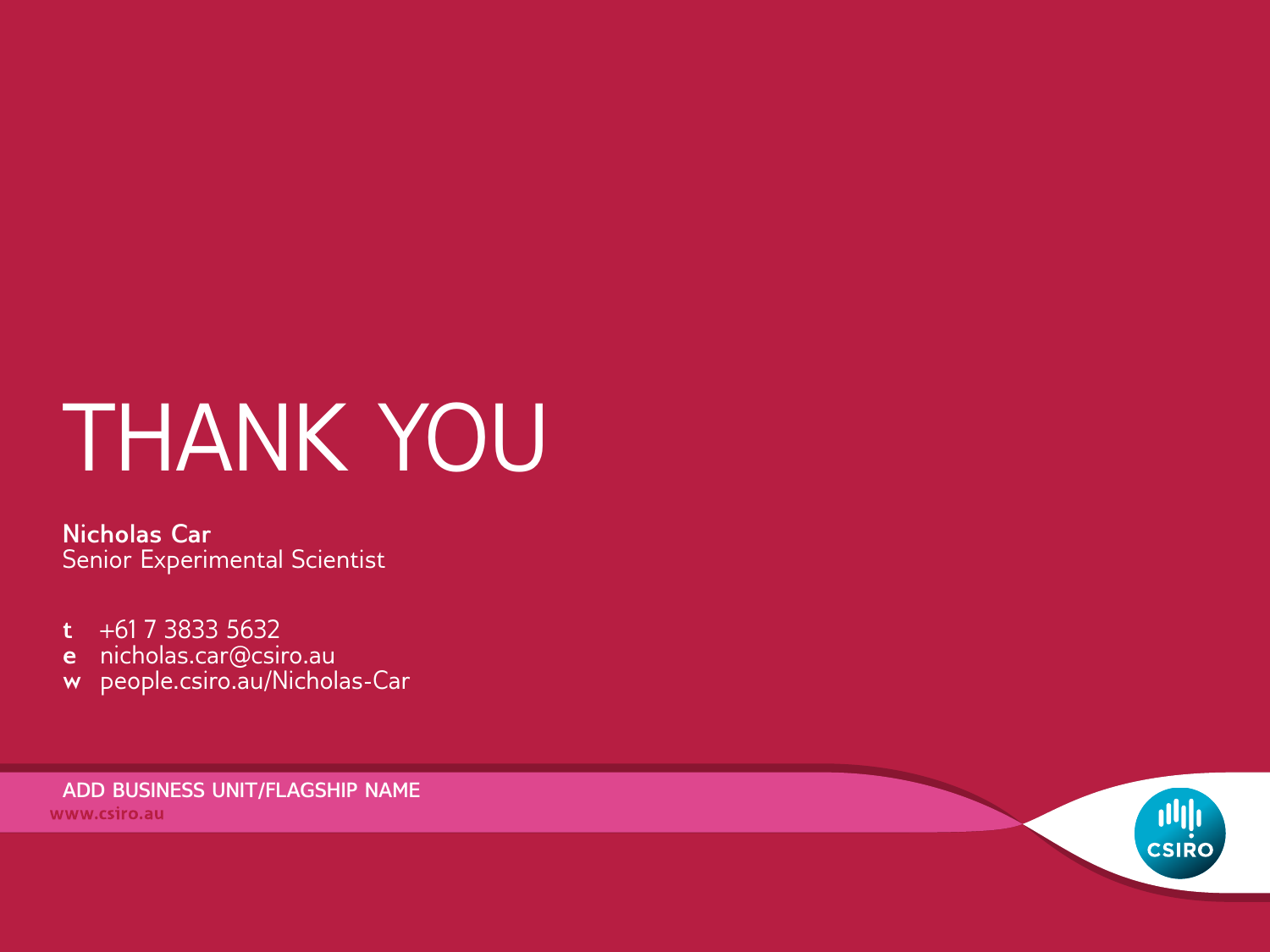

# Thank you
Nicholas Car
Senior Experimental Scientist

t	+61 7 3833 5632
e	nicholas.car@csiro.au
w	people.csiro.au/Nicholas-Car
Add Business Unit/Flagship Name